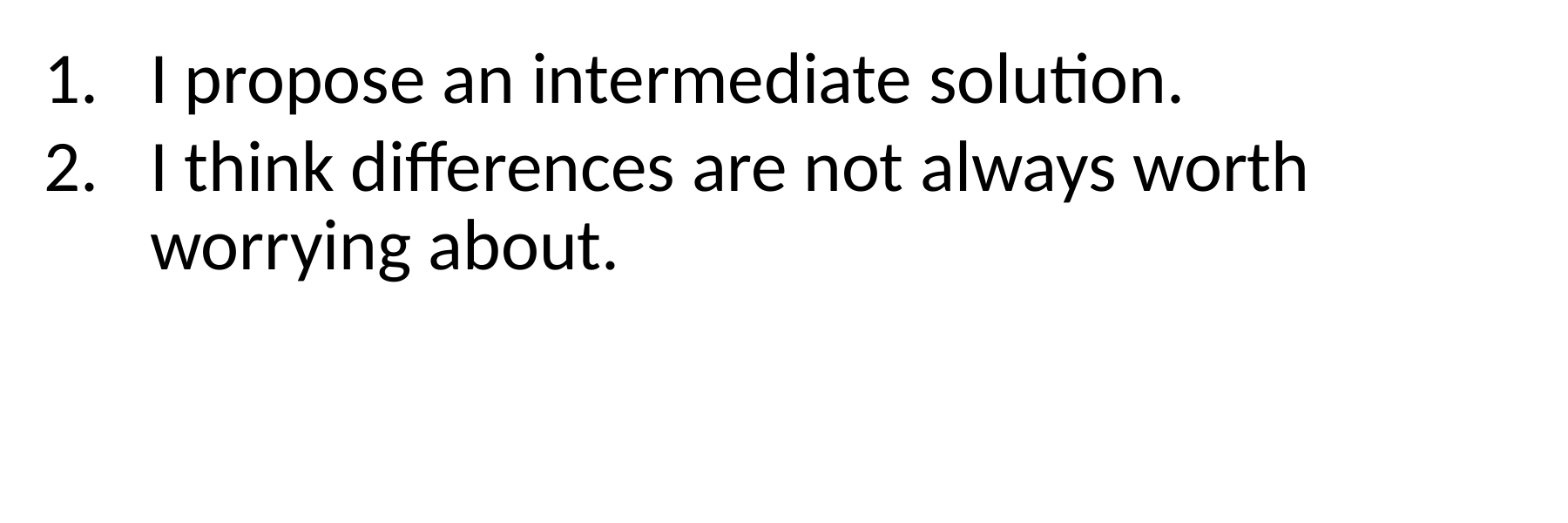

I propose an intermediate solution.
I think differences are not always worth worrying about.